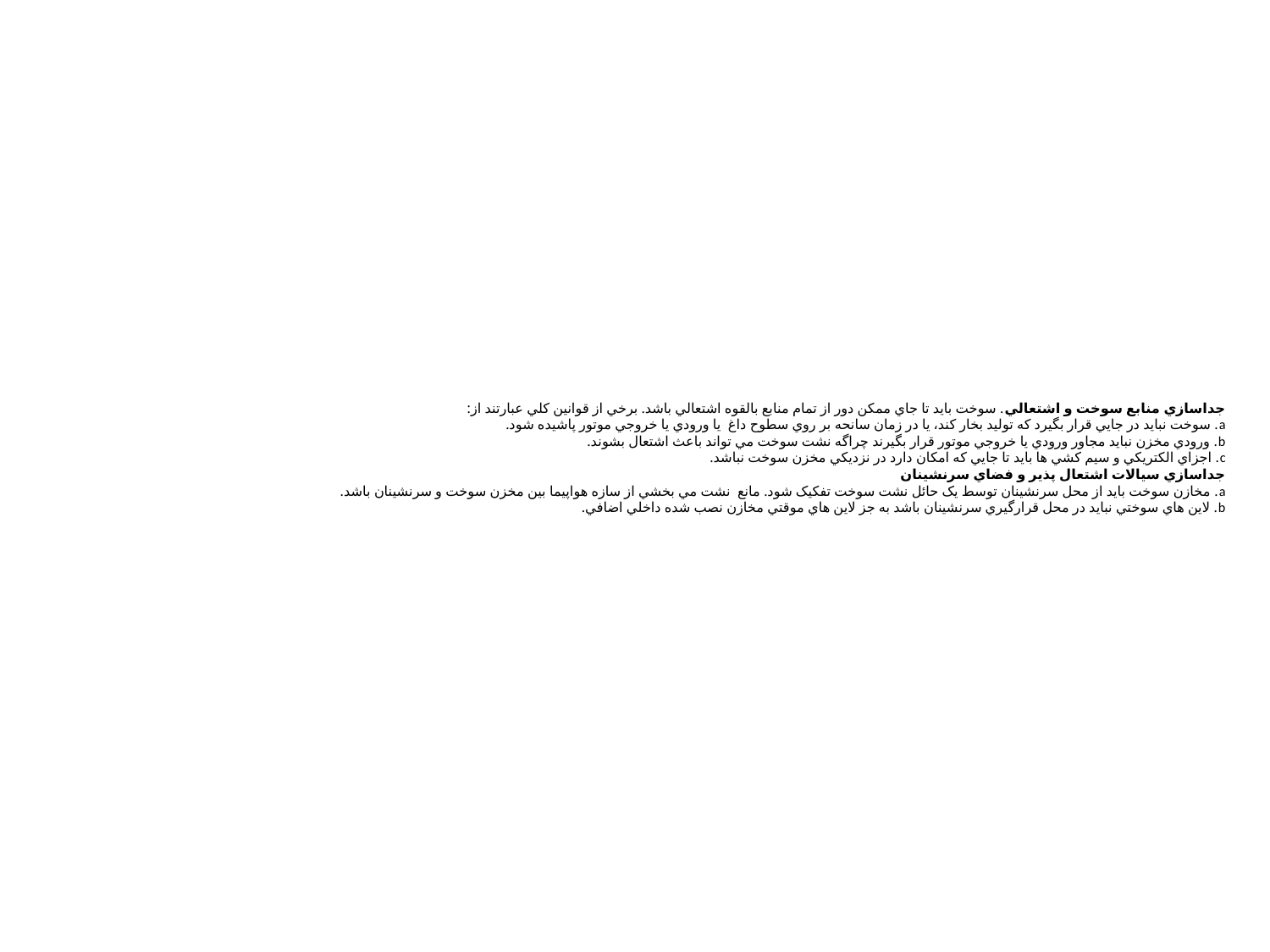

# جداسازي منابع سوخت و اشتعالي. سوخت بايد تا جاي ممکن دور از تمام منابع بالقوه اشتعالي باشد. برخي از قوانين کلي عبارتند از: a. سوخت نبايد در جايي قرار بگيرد که توليد بخار کند، يا در زمان سانحه بر روي سطوح داغ  يا ورودي يا خروجي موتور پاشيده شود. b. ورودي مخزن نبايد مجاور ورودي يا خروجي موتور قرار بگيرند چراگه نشت سوخت مي تواند باعث اشتعال بشوند. c. اجزاي الکتريکي و سيم کشي ها بايد تا جايي که امکان دارد در نزديکي مخزن سوخت نباشد. جداسازي سيالات اشتعال پذير و فضاي سرنشينان a. مخازن سوخت بايد از محل سرنشينان توسط يک حائل نشت سوخت تفکيک شود. مانع  نشت مي بخشي از سازه هواپيما بين مخزن سوخت و سرنشينان باشد. b. لاين هاي سوختي نبايد در محل قرارگيري سرنشينان باشد به جز لاين هاي موقتي مخازن نصب شده داخلي اضافي.